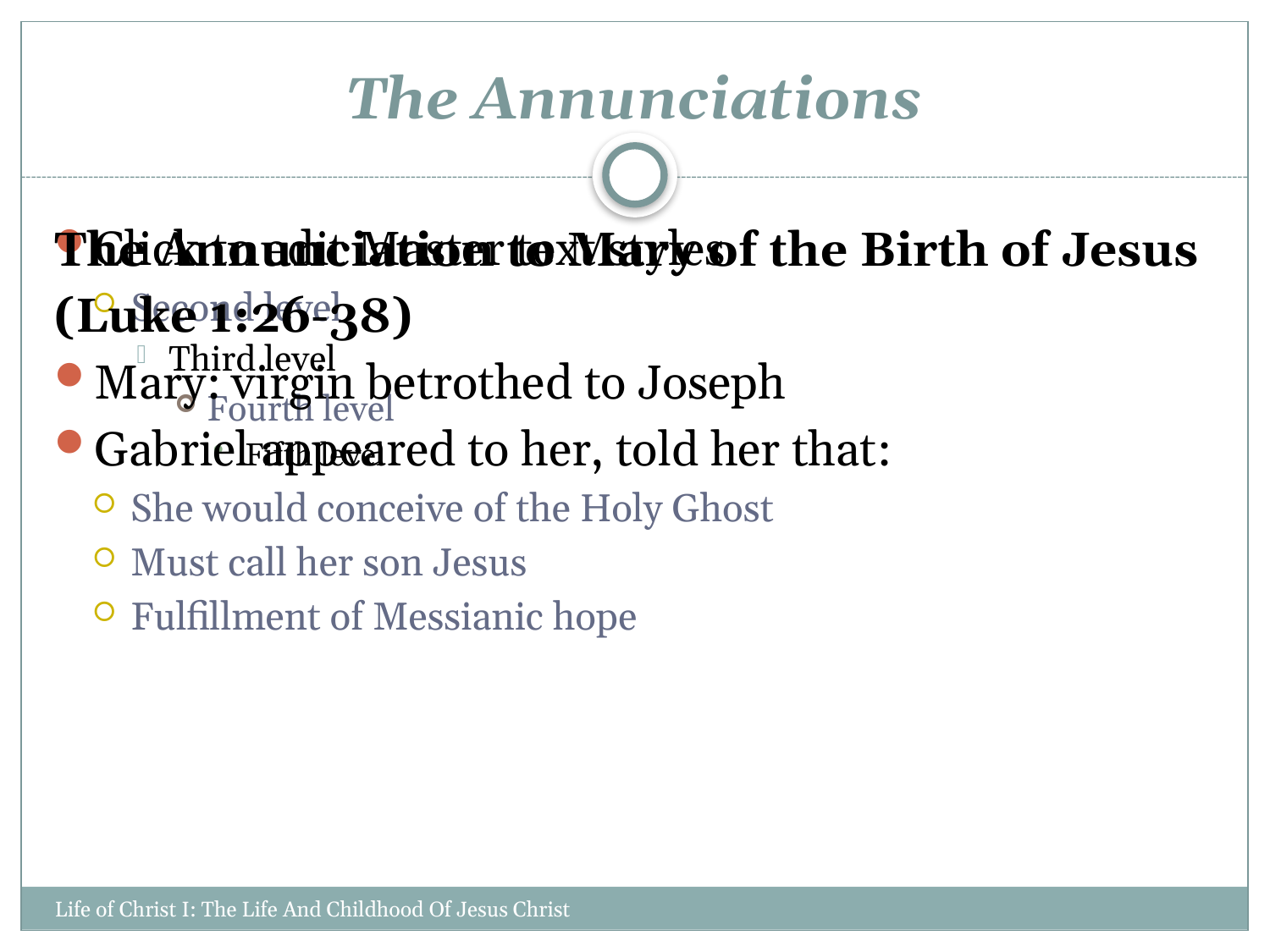

# The Annunciations

The Annunciation to Mary of the Birth of Jesus
(Luke 1:26-38)
Mary: virgin betrothed to Joseph
Gabriel appeared to her, told her that:
She would conceive of the Holy Ghost
Must call her son Jesus
Fulfillment of Messianic hope

Life of Christ I: The Life And Childhood Of Jesus Christ